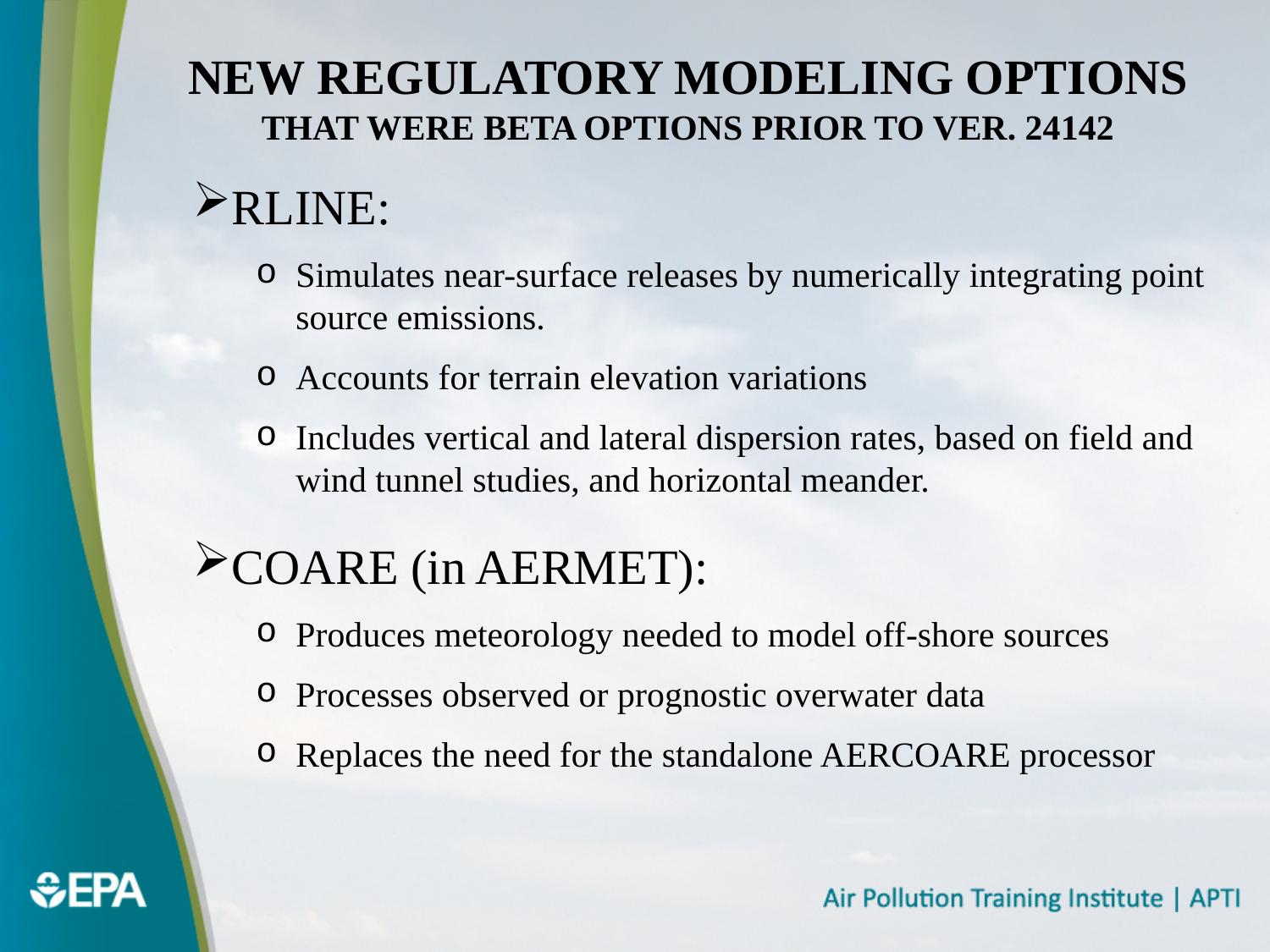

# New Regulatory Modeling Options That Were Beta Options prior to ver. 24142
RLINE:
Simulates near-surface releases by numerically integrating point source emissions.
Accounts for terrain elevation variations
Includes vertical and lateral dispersion rates, based on field and wind tunnel studies, and horizontal meander.
COARE (in AERMET):
Produces meteorology needed to model off-shore sources
Processes observed or prognostic overwater data
Replaces the need for the standalone AERCOARE processor